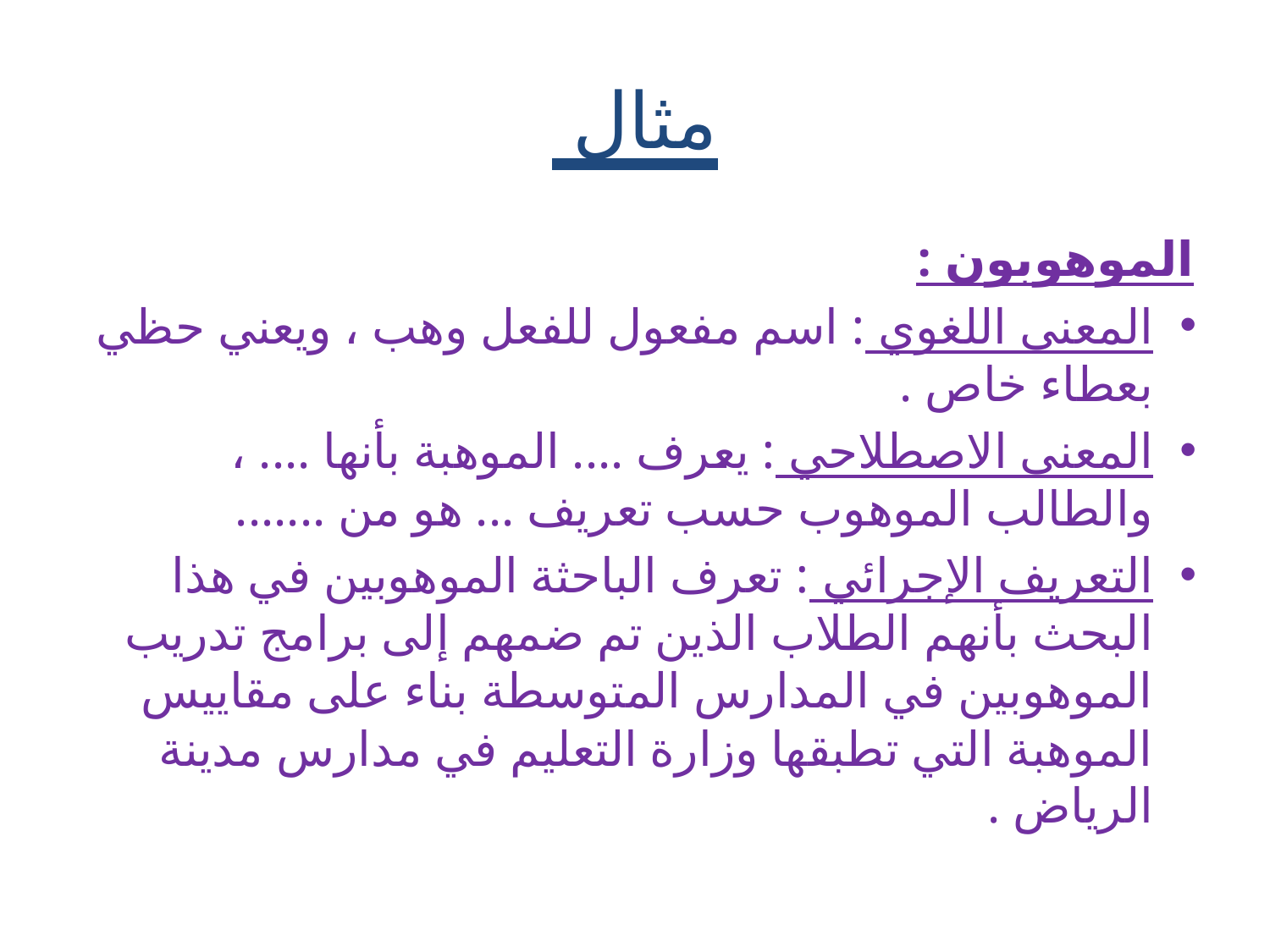

# مثال
الموهوبون :
المعنى اللغوي : اسم مفعول للفعل وهب ، ويعني حظي بعطاء خاص .
المعنى الاصطلاحي : يعرف .... الموهبة بأنها .... ، والطالب الموهوب حسب تعريف ... هو من .......
التعريف الإجرائي : تعرف الباحثة الموهوبين في هذا البحث بأنهم الطلاب الذين تم ضمهم إلى برامج تدريب الموهوبين في المدارس المتوسطة بناء على مقاييس الموهبة التي تطبقها وزارة التعليم في مدارس مدينة الرياض .